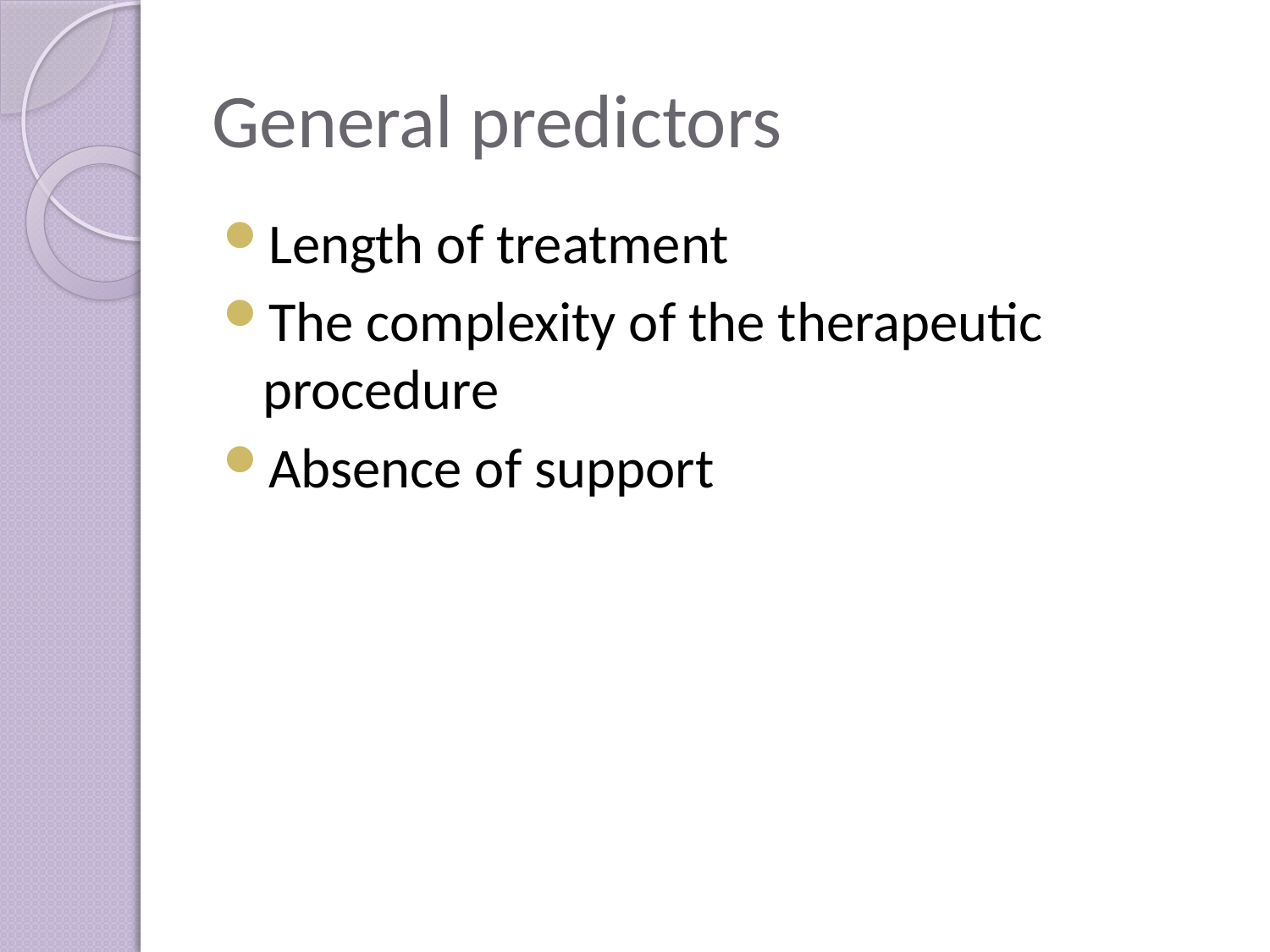

# General predictors
Length of treatment
The complexity of the therapeutic procedure
Absence of support